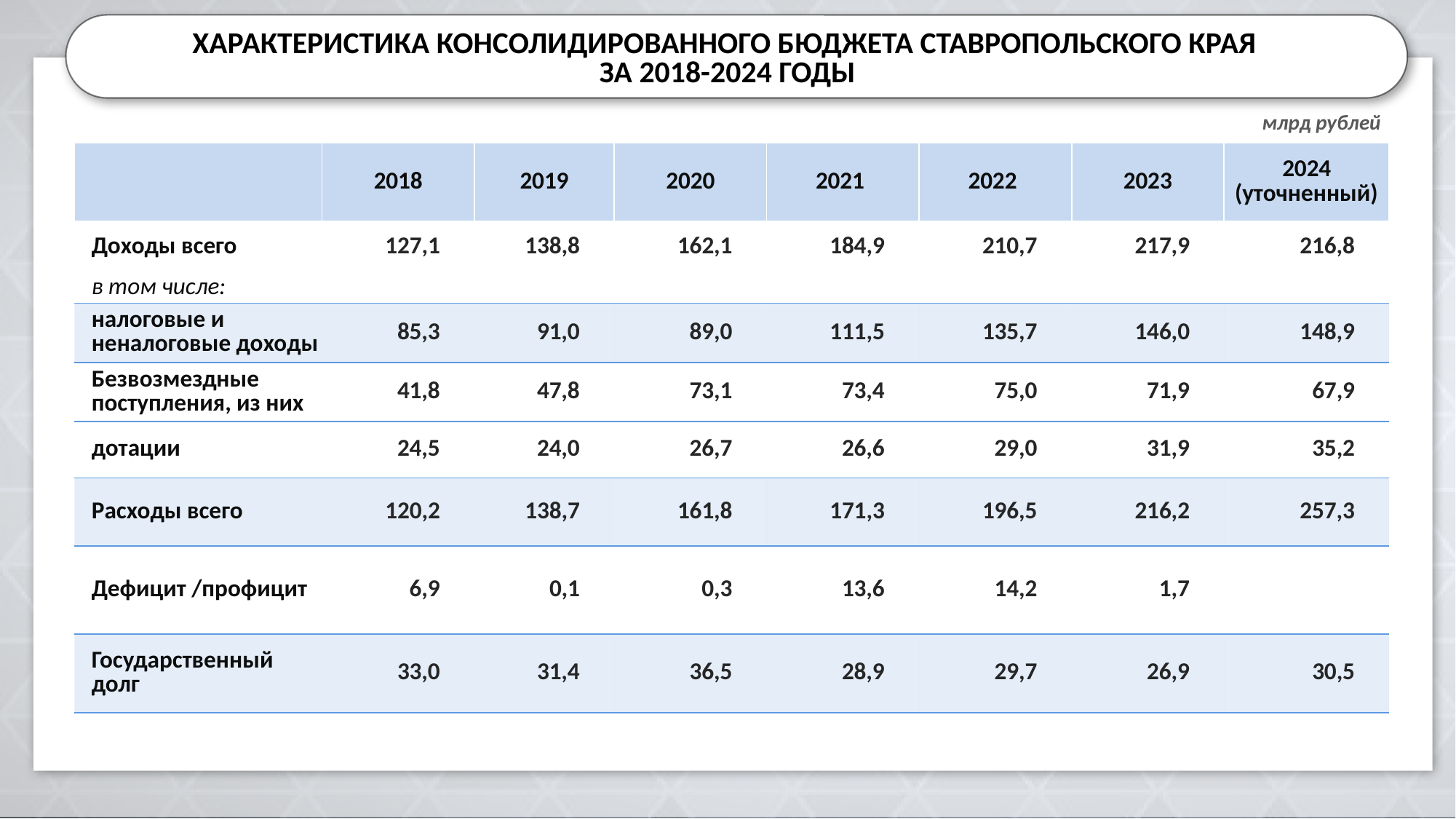

ХАРАКТЕРИСТИКА КОНСОЛИДИРОВАННОГО БЮДЖЕТА СТАВРОПОЛЬСКОГО КРАЯ
ЗА 2018-2024 ГОДЫ

млрд рублей
|  | 2018 | 2019 | 2020 | 2021 | 2022 | 2023 | 2024 (уточненный) |
| --- | --- | --- | --- | --- | --- | --- | --- |
| Доходы всего | 127,1 | 138,8 | 162,1 | 184,9 | 210,7 | 217,9 | 216,8 |
| в том числе: |  |  |  |  |  |  |  |
| налоговые и неналоговые доходы | 85,3 | 91,0 | 89,0 | 111,5 | 135,7 | 146,0 | 148,9 |
| Безвозмездные поступления, из них | 41,8 | 47,8 | 73,1 | 73,4 | 75,0 | 71,9 | 67,9 |
| дотации | 24,5 | 24,0 | 26,7 | 26,6 | 29,0 | 31,9 | 35,2 |
| Расходы всего | 120,2 | 138,7 | 161,8 | 171,3 | 196,5 | 216,2 | 257,3 |
| Дефицит /профицит | 6,9 | 0,1 | 0,3 | 13,6 | 14,2 | 1,7 |  |
| Государственный долг | 33,0 | 31,4 | 36,5 | 28,9 | 29,7 | 26,9 | 30,5 |